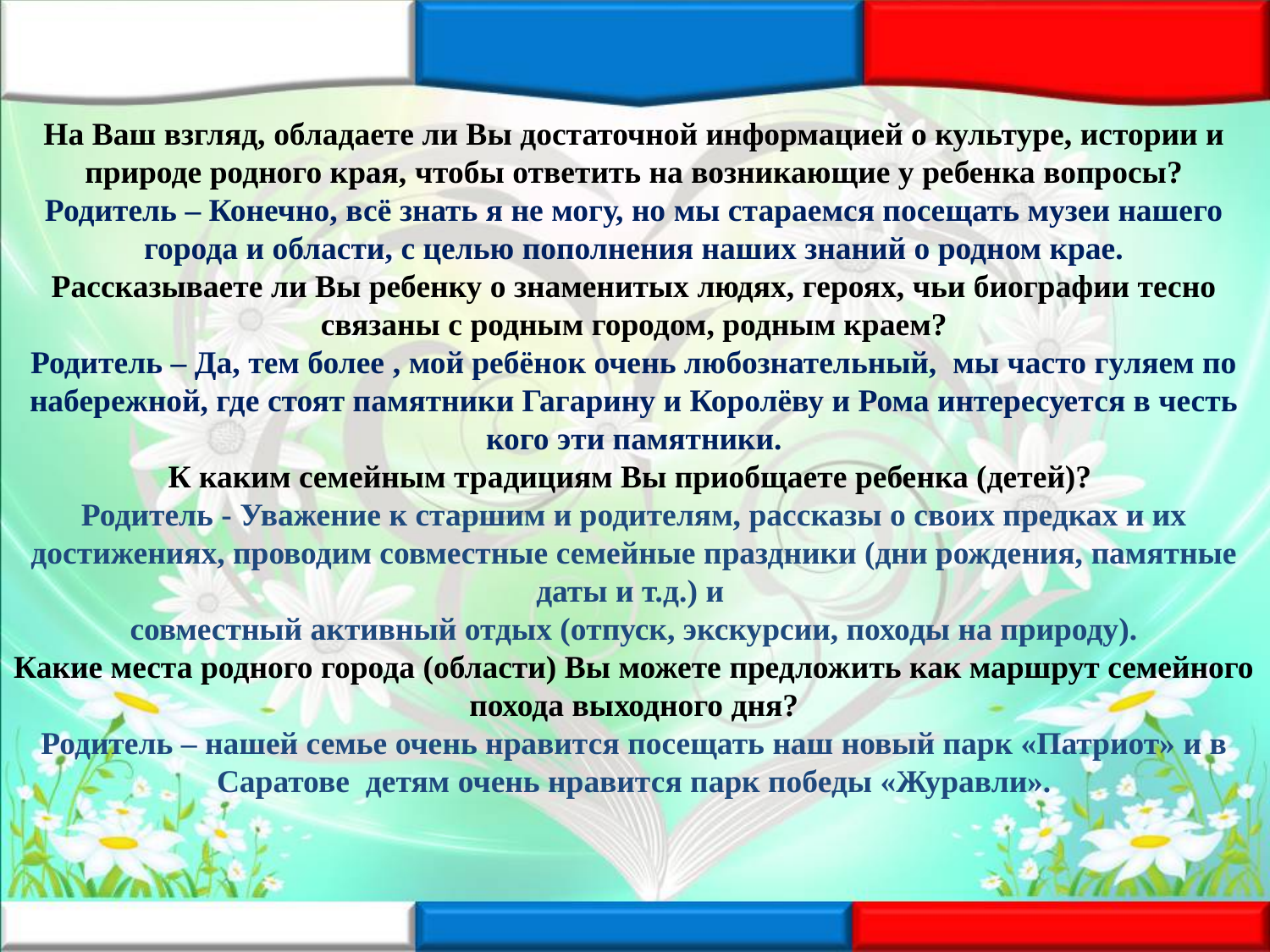

На Ваш взгляд, обладаете ли Вы достаточной информацией о культуре, истории и природе родного края, чтобы ответить на возникающие у ребенка вопросы?
Родитель – Конечно, всё знать я не могу, но мы стараемся посещать музеи нашего города и области, с целью пополнения наших знаний о родном крае.
Рассказываете ли Вы ребенку о знаменитых людях, героях, чьи биографии тесно связаны с родным городом, родным краем?
Родитель – Да, тем более , мой ребёнок очень любознательный,  мы часто гуляем по набережной, где стоят памятники Гагарину и Королёву и Рома интересуется в честь кого эти памятники.
К каким семейным традициям Вы приобщаете ребенка (детей)? 
Родитель - Уважение к старшим и родителям, рассказы о своих предках и их достижениях, проводим совместные семейные праздники (дни рождения, памятные даты и т.д.) и
совместный активный отдых (отпуск, экскурсии, походы на природу).
Какие места родного города (области) Вы можете предложить как маршрут семейного похода выходного дня?
Родитель – нашей семье очень нравится посещать наш новый парк «Патриот» и в Саратове  детям очень нравится парк победы «Журавли».